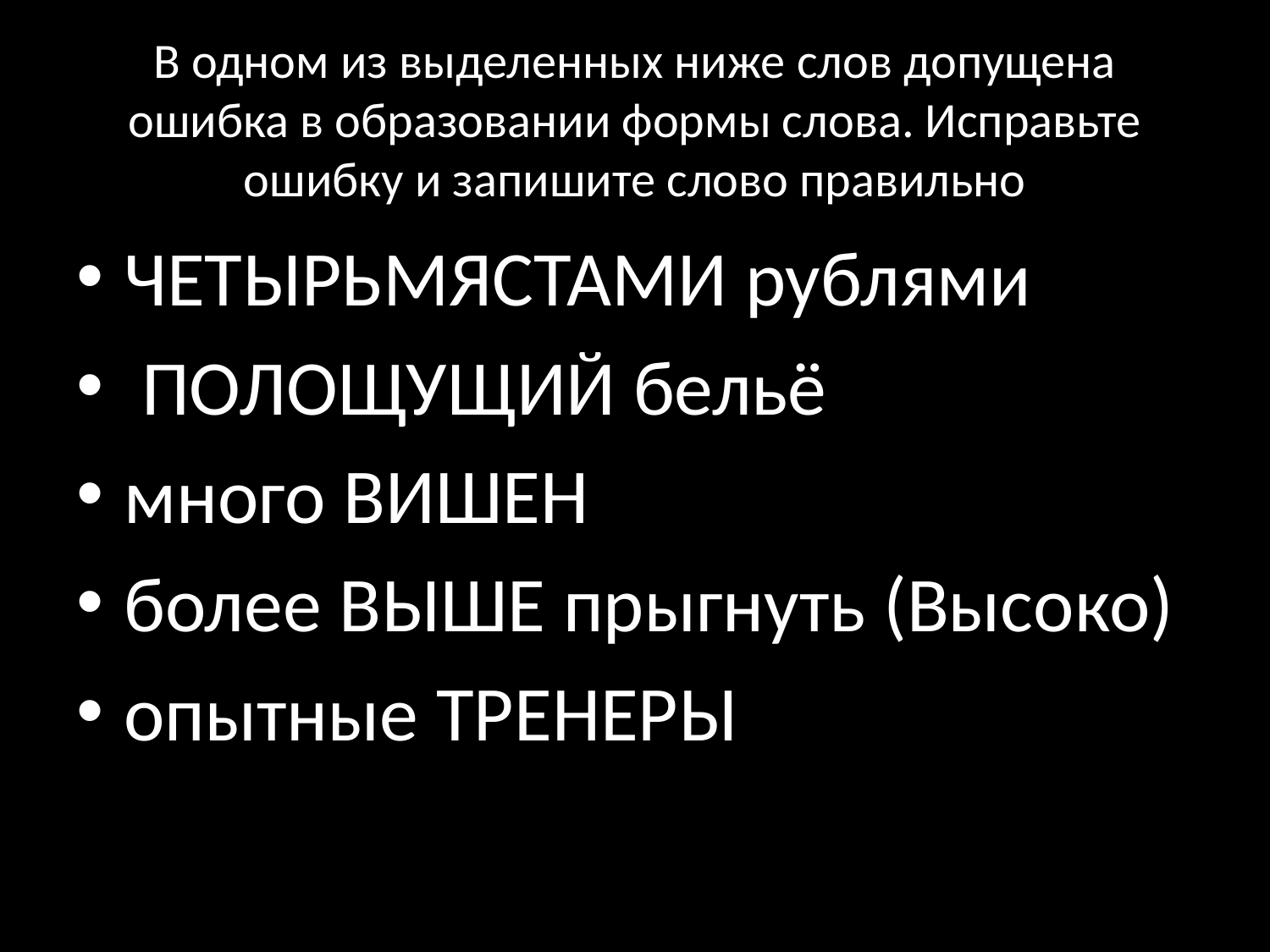

# В одном из выделенных ниже слов допущена ошибка в образовании формы слова. Исправьте ошибку и запишите слово правильно
ЧЕТЫРЬМЯСТАМИ рублями
 ПОЛОЩУЩИЙ бельё
много ВИШЕН
более ВЫШЕ прыгнуть (Высоко)
опытные ТРЕНЕРЫ